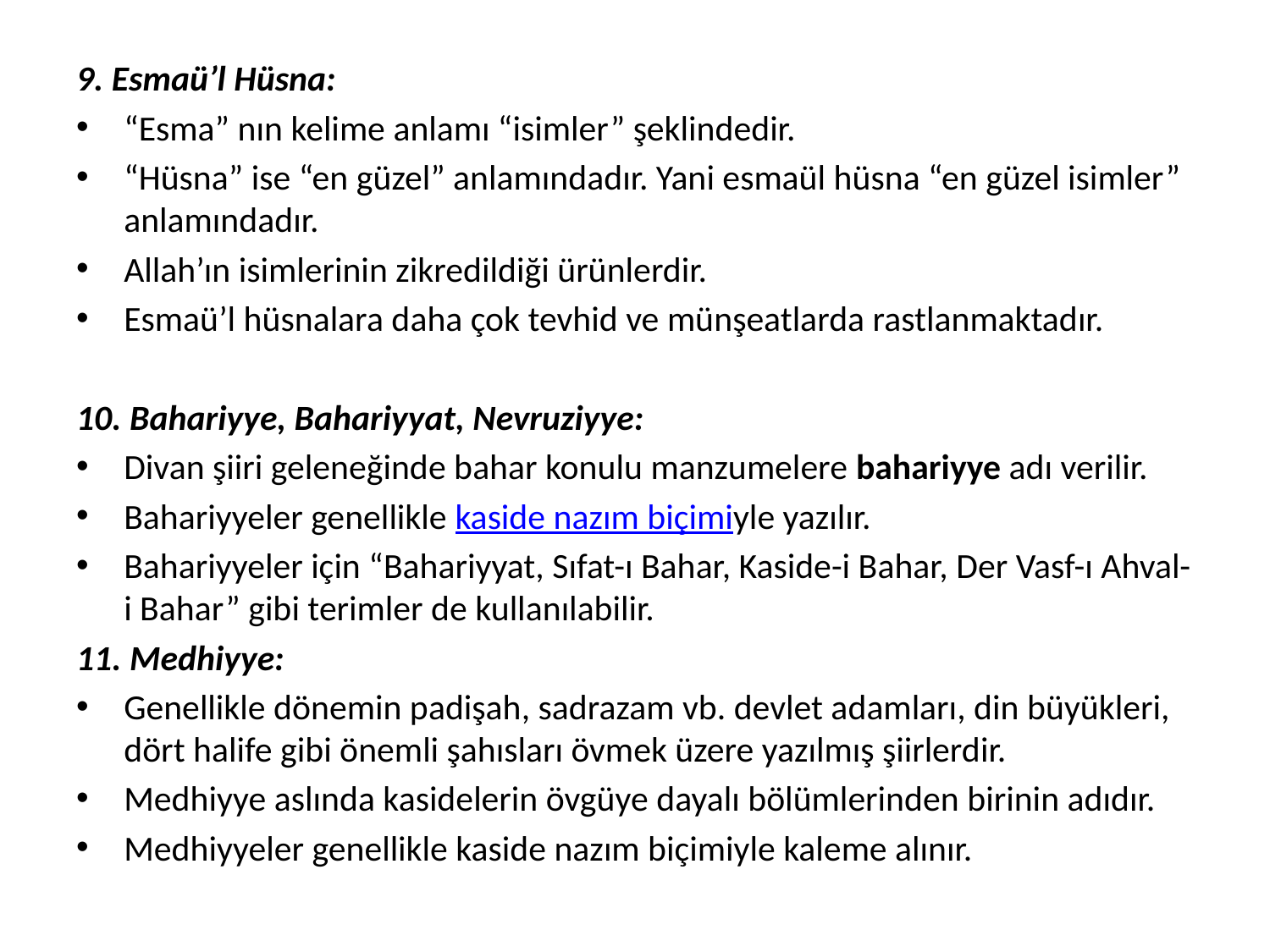

9. Esmaü’l Hüsna:
“Esma” nın kelime anlamı “isimler” şeklindedir.
“Hüsna” ise “en güzel” anlamındadır. Yani esmaül hüsna “en güzel isimler” anlamındadır.
Allah’ın isimlerinin zikredildiği ürünlerdir.
Esmaü’l hüsnalara daha çok tevhid ve münşeatlarda rastlanmaktadır.

10. Bahariyye, Bahariyyat, Nevruziyye:
Divan şiiri geleneğinde bahar konulu manzumelere bahariyye adı verilir.
Bahariyyeler genellikle kaside nazım biçimiyle yazılır.
Bahariyyeler için “Bahariyyat, Sıfat-ı Bahar, Kaside-i Bahar, Der Vasf-ı Ahval-i Bahar” gibi terimler de kullanılabilir.
11. Medhiyye:
Genellikle dönemin padişah, sadrazam vb. devlet adamları, din büyükleri, dört halife gibi önemli şahısları övmek üzere yazılmış şiirlerdir.
Medhiyye aslında kasidelerin övgüye dayalı bölümlerinden birinin adıdır.
Medhiyyeler genellikle kaside nazım biçimiyle kaleme alınır.